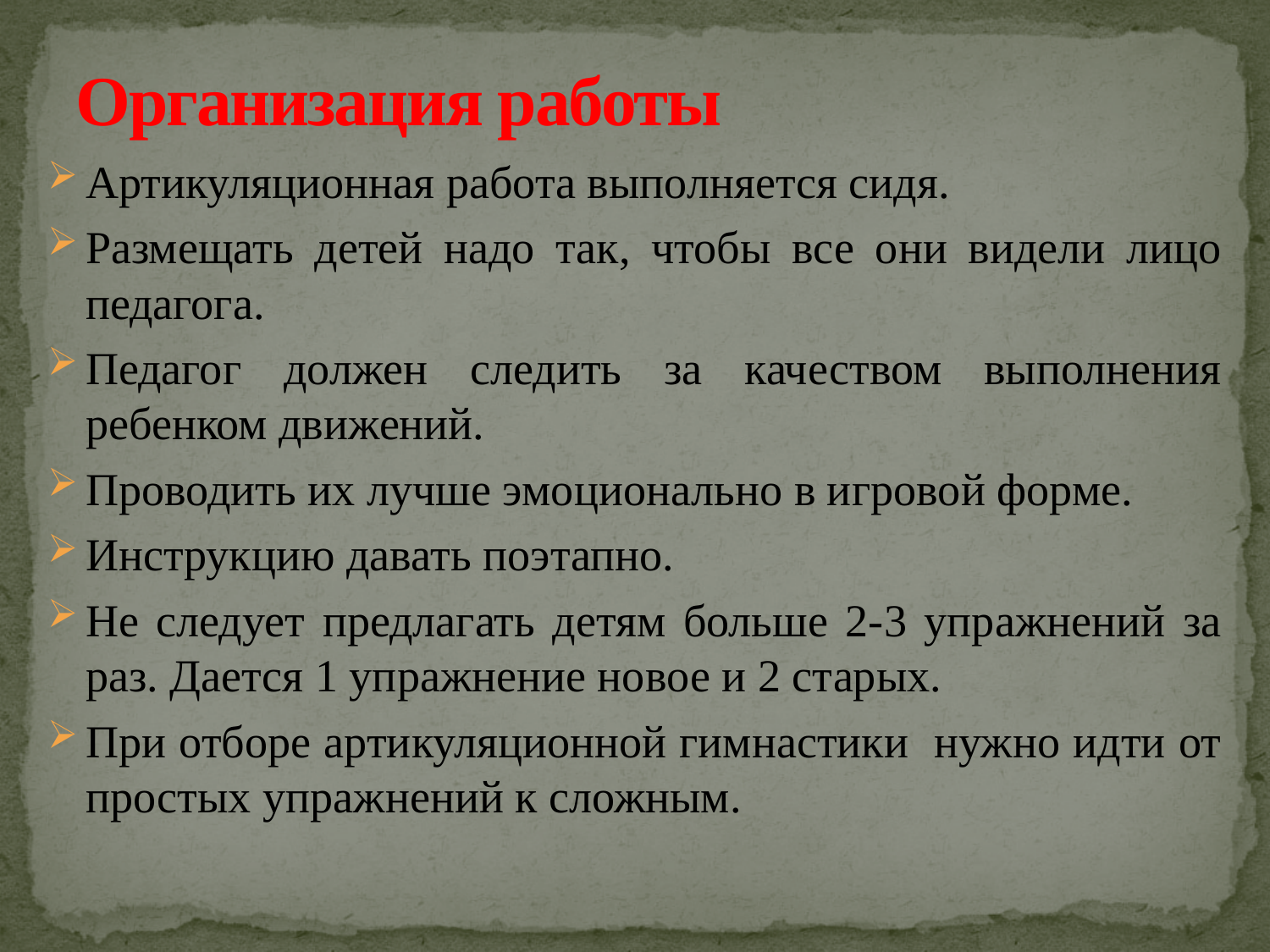

# Организация работы
Артикуляционная работа выполняется сидя.
Размещать детей надо так, чтобы все они видели лицо педагога.
Педагог должен следить за качеством выполнения ребенком движений.
Проводить их лучше эмоционально в игровой форме.
Инструкцию давать поэтапно.
Не следует предлагать детям больше 2-3 упражнений за раз. Дается 1 упражнение новое и 2 старых.
При отборе артикуляционной гимнастики  нужно идти от простых упражнений к сложным.